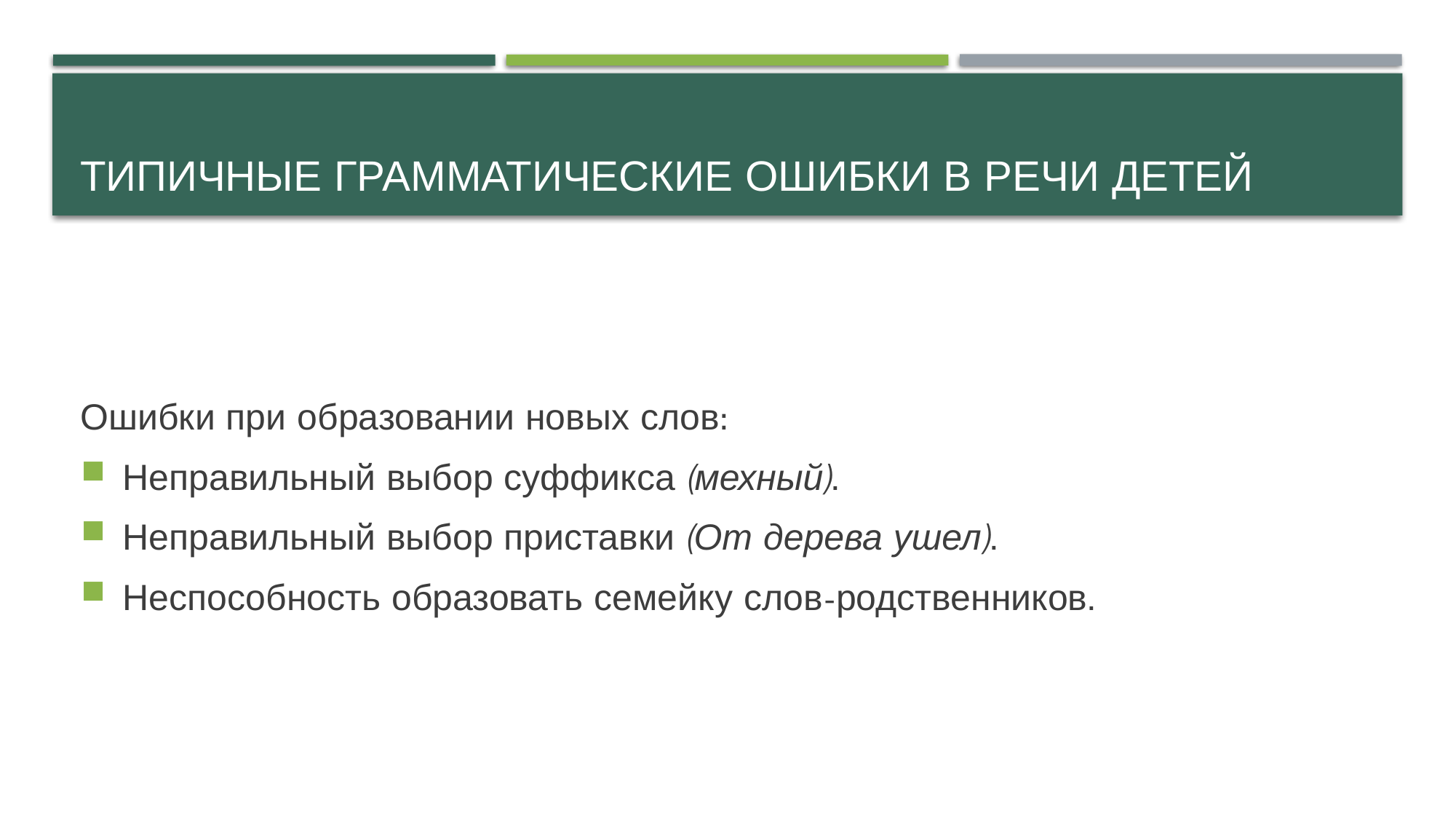

# Типичные грамматические ошибки в речи детей

Ошибки при образовании новых слов:
Неправильный выбор суффикса (мехный).
Неправильный выбор приставки (От дерева ушел).
Неспособность образовать семейку слов-родственников.